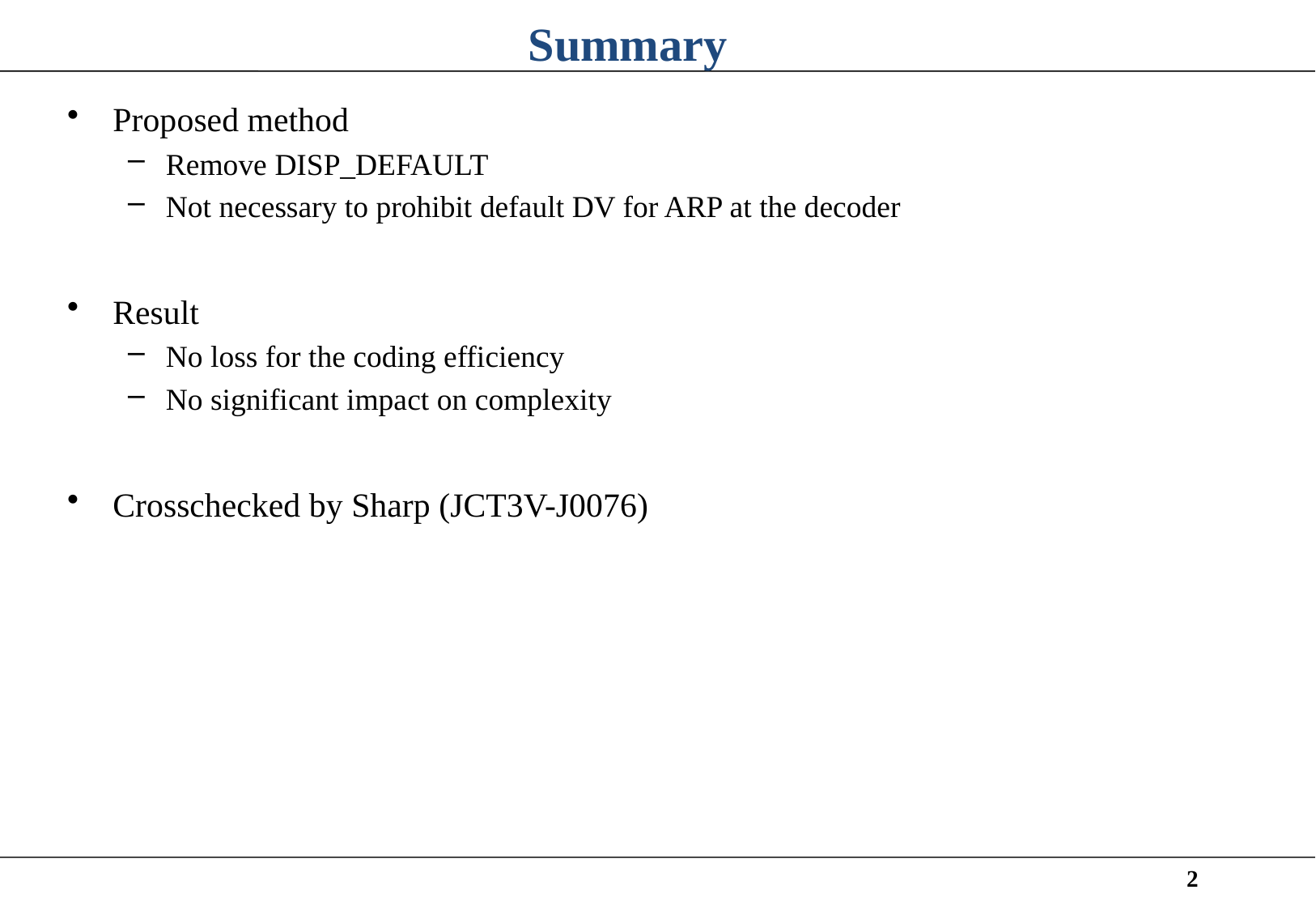

# Summary
Proposed method
Remove DISP_DEFAULT
Not necessary to prohibit default DV for ARP at the decoder

Result
No loss for the coding efficiency
No significant impact on complexity

Crosschecked by Sharp (JCT3V-J0076)

2